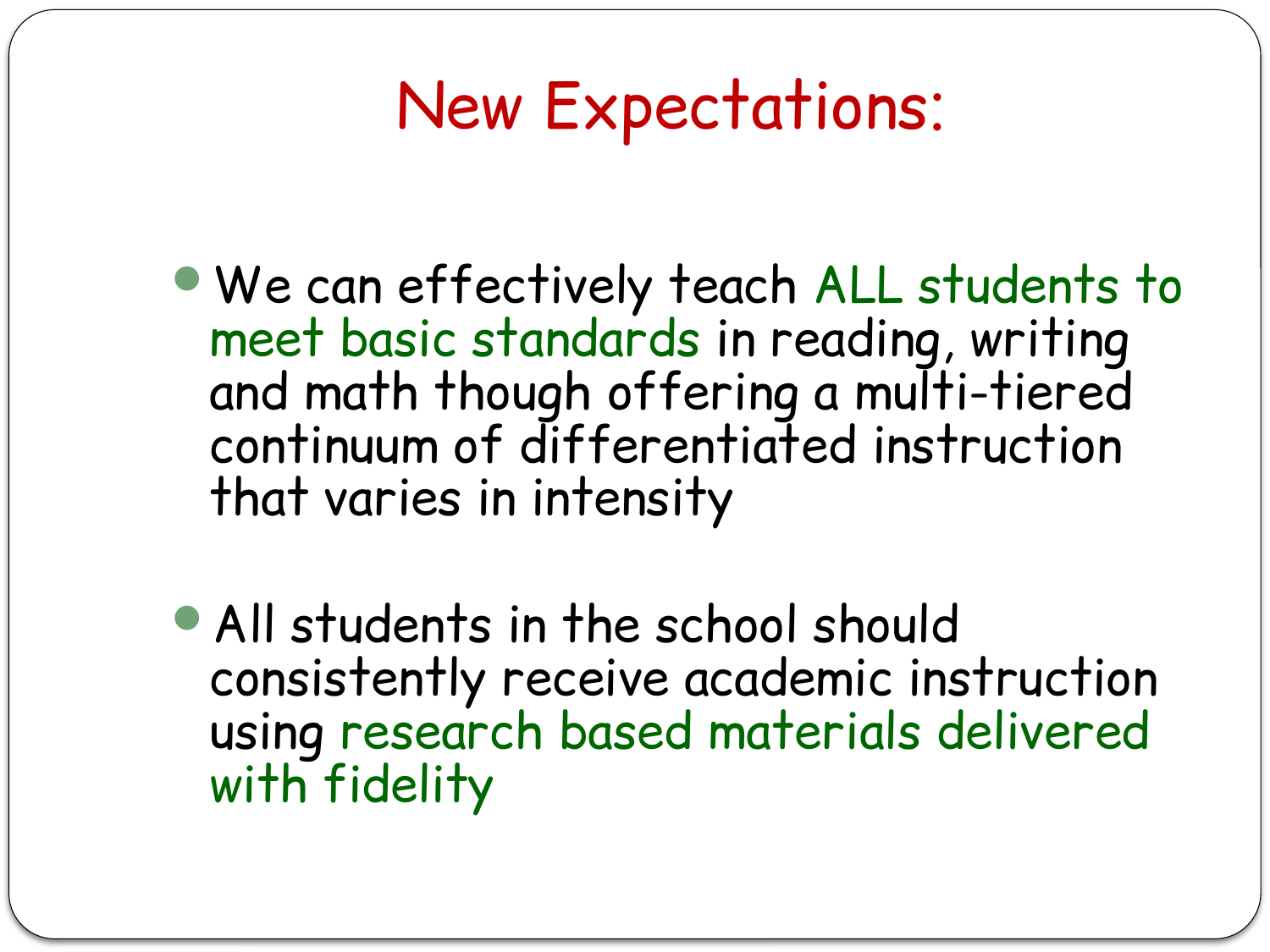

New Expectations:
We can effectively teach ALL students to meet basic standards in reading, writing and math though offering a multi-tiered continuum of differentiated instruction that varies in intensity

All students in the school should consistently receive academic instruction using research based materials delivered with fidelity